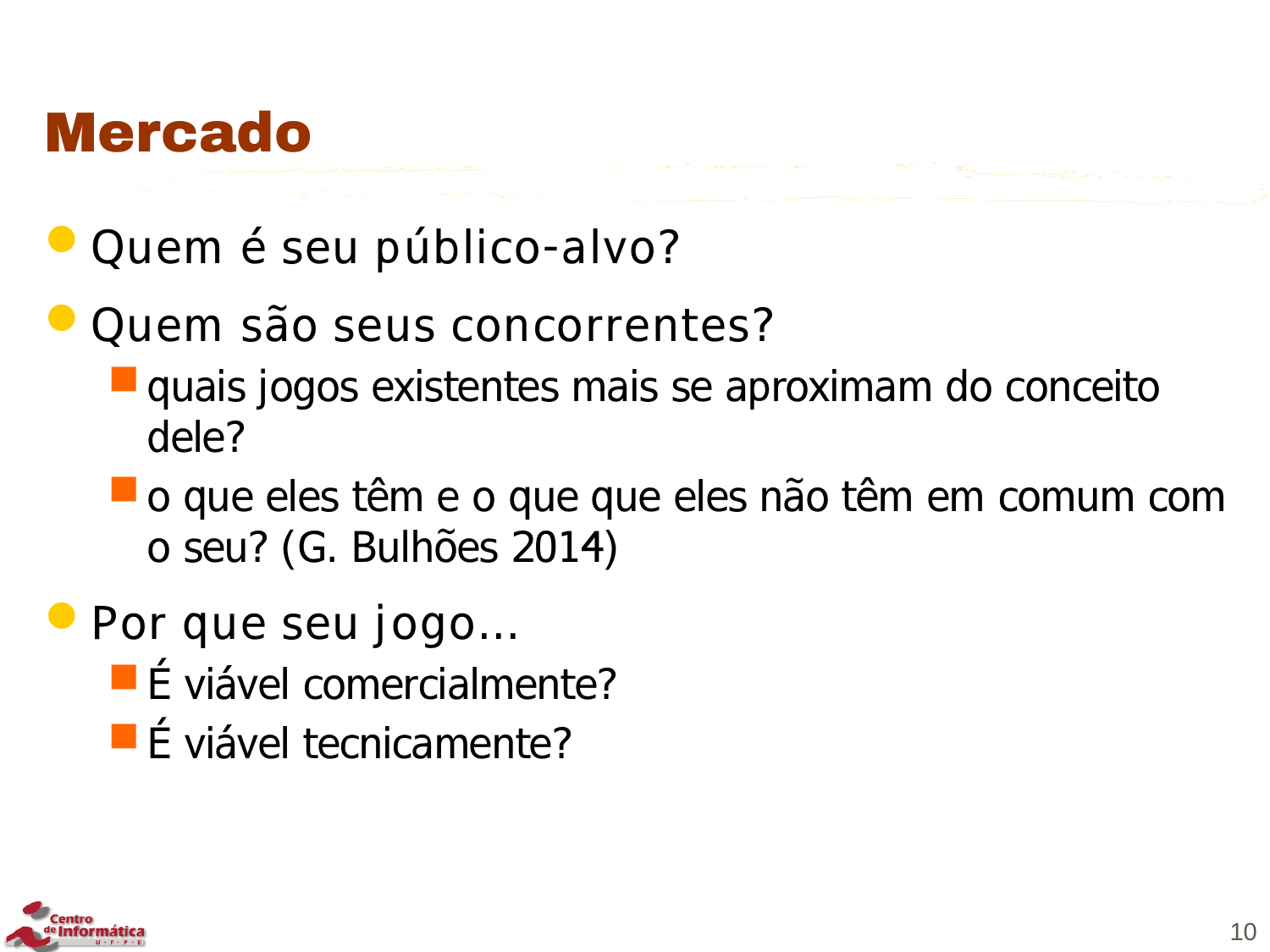

# Mercado
Quem é seu público-alvo?
Quem são seus concorrentes?
quais jogos existentes mais se aproximam do conceito dele?
o que eles têm e o que que eles não têm em comum com o seu? (G. Bulhões 2014)
Por que seu jogo...
É viável comercialmente?
É viável tecnicamente?

10